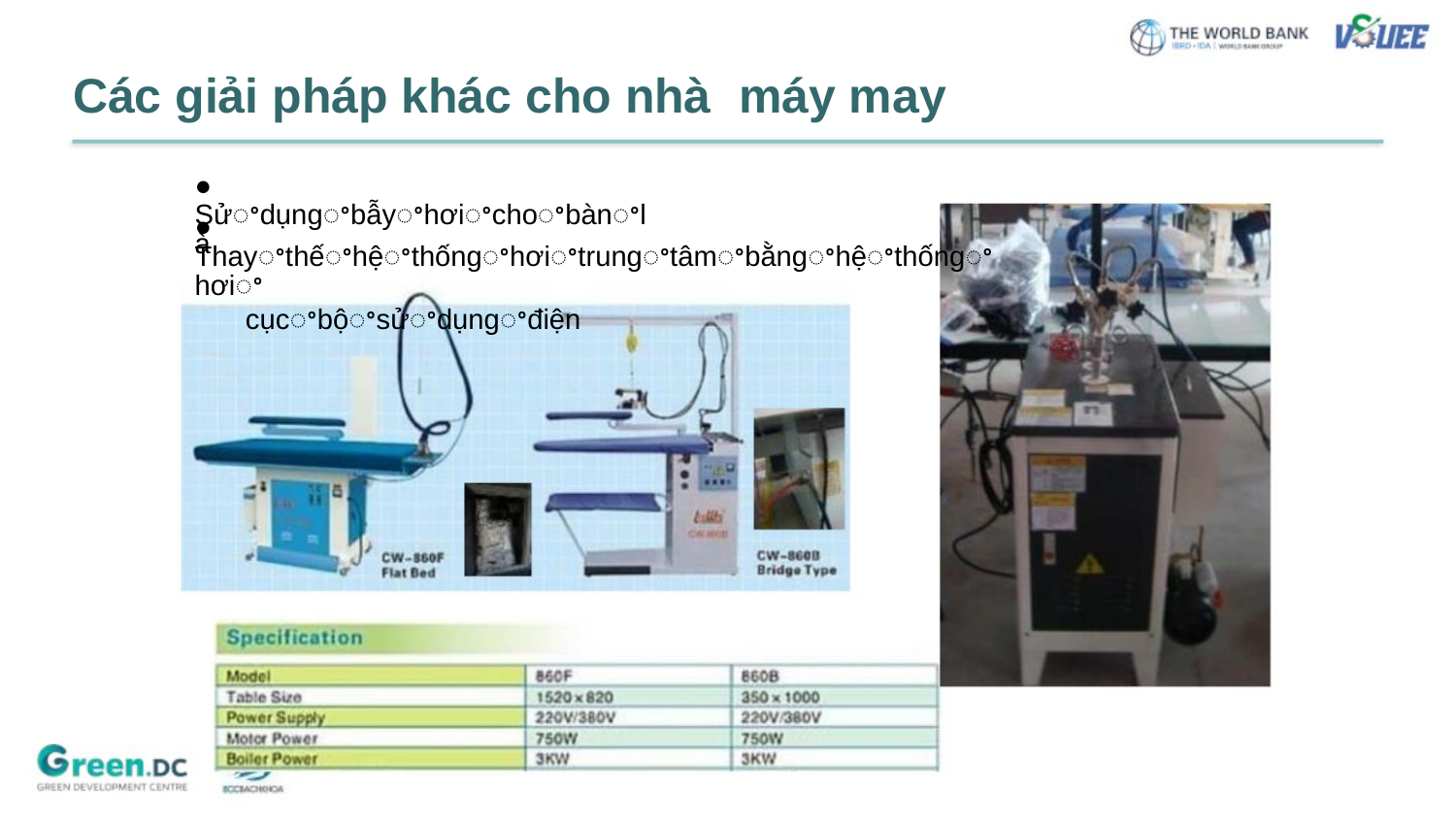

Các giải pháp khác cho nhà máy may
● Sửꢀdụngꢀbẫyꢀhơiꢀchoꢀbànꢀlà
● Thayꢀthếꢀhệꢀthốngꢀhơiꢀtrungꢀtâmꢀbằngꢀhệꢀthốngꢀhơiꢀ
cụcꢀbộꢀsửꢀdụngꢀđiện